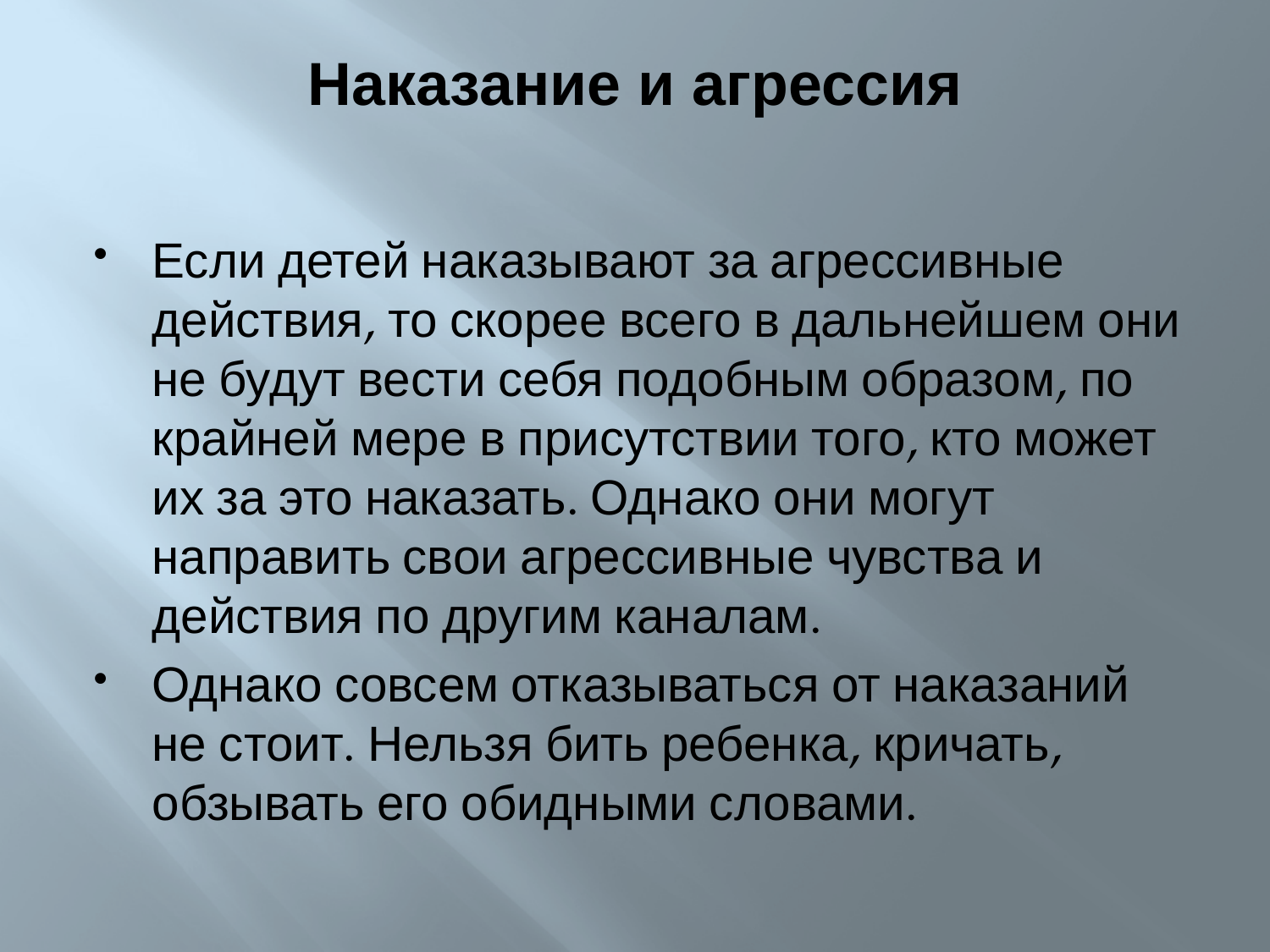

# Наказание и агрессия
Если детей наказывают за агрессивные действия, то скорее всего в дальнейшем они не будут вести себя подобным образом, по крайней мере в присутствии того, кто может их за это наказать. Однако они могут направить свои агрессивные чувства и действия по другим каналам.
Однако совсем отказываться от наказаний не стоит. Нельзя бить ребенка, кричать, обзывать его обидными словами.